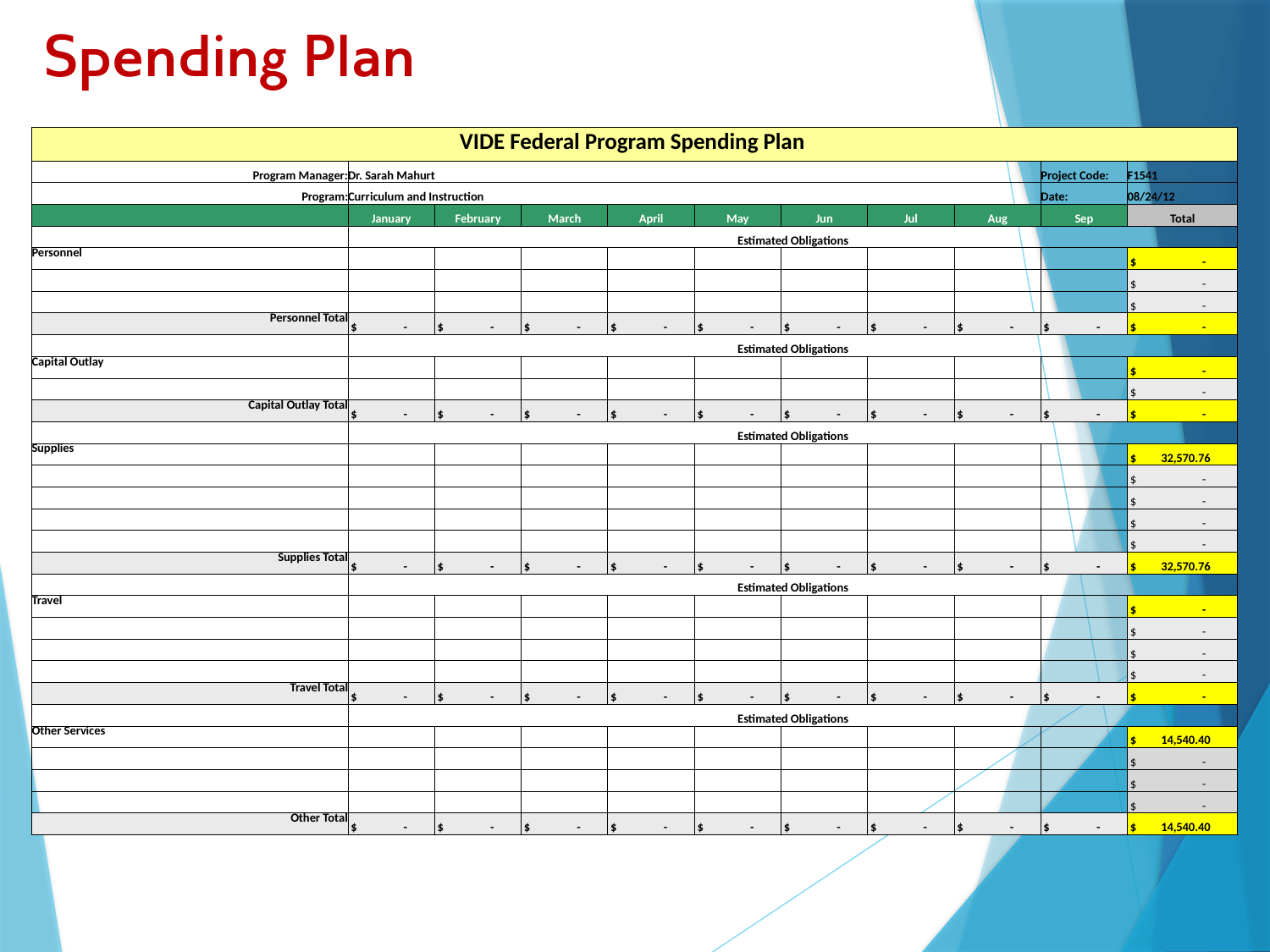

# Spending Plan
| VIDE Federal Program Spending Plan |  |  |  |  |  |  |  |  |  |  |
| --- | --- | --- | --- | --- | --- | --- | --- | --- | --- | --- |
| Program Manager: | Dr. Sarah Mahurt |  |  |  |  |  |  |  | Project Code: | F1541 |
| Program: | Curriculum and Instruction |  |  |  |  |  |  |  | Date: | 08/24/12 |
|  | January | February | March | April | May | Jun | Jul | Aug | Sep | Total |
|  | Estimated Obligations |  |  |  |  |  |  |  |  |  |
| Personnel |  |  |  |  |  |  |  |  |  | $ - |
|  |  |  |  |  |  |  |  |  |  | $ - |
|  |  |  |  |  |  |  |  |  |  | $ - |
| Personnel Total | $ - | $ - | $ - | $ - | $ - | $ - | $ - | $ - | $ - | $ - |
|  | Estimated Obligations |  |  |  |  |  |  |  |  |  |
| Capital Outlay |  |  |  |  |  |  |  |  |  | $ - |
|  |  |  |  |  |  |  |  |  |  | $ - |
| Capital Outlay Total | $ - | $ - | $ - | $ - | $ - | $ - | $ - | $ - | $ - | $ - |
|  | Estimated Obligations |  |  |  |  |  |  |  |  |  |
| Supplies |  |  |  |  |  |  |  |  |  | $ 32,570.76 |
|  |  |  |  |  |  |  |  |  |  | $ - |
|  |  |  |  |  |  |  |  |  |  | $ - |
|  |  |  |  |  |  |  |  |  |  | $ - |
|  |  |  |  |  |  |  |  |  |  | $ - |
| Supplies Total | $ - | $ - | $ - | $ - | $ - | $ - | $ - | $ - | $ - | $ 32,570.76 |
|  | Estimated Obligations |  |  |  |  |  |  |  |  |  |
| Travel |  |  |  |  |  |  |  |  |  | $ - |
|  |  |  |  |  |  |  |  |  |  | $ - |
|  |  |  |  |  |  |  |  |  |  | $ - |
|  |  |  |  |  |  |  |  |  |  | $ - |
| Travel Total | $ - | $ - | $ - | $ - | $ - | $ - | $ - | $ - | $ - | $ - |
|  | Estimated Obligations |  |  |  |  |  |  |  |  |  |
| Other Services |  |  |  |  |  |  |  |  |  | $ 14,540.40 |
|  |  |  |  |  |  |  |  |  |  | $ - |
|  |  |  |  |  |  |  |  |  |  | $ - |
|  |  |  |  |  |  |  |  |  |  | $ - |
| Other Total | $ - | $ - | $ - | $ - | $ - | $ - | $ - | $ - | $ - | $ 14,540.40 |